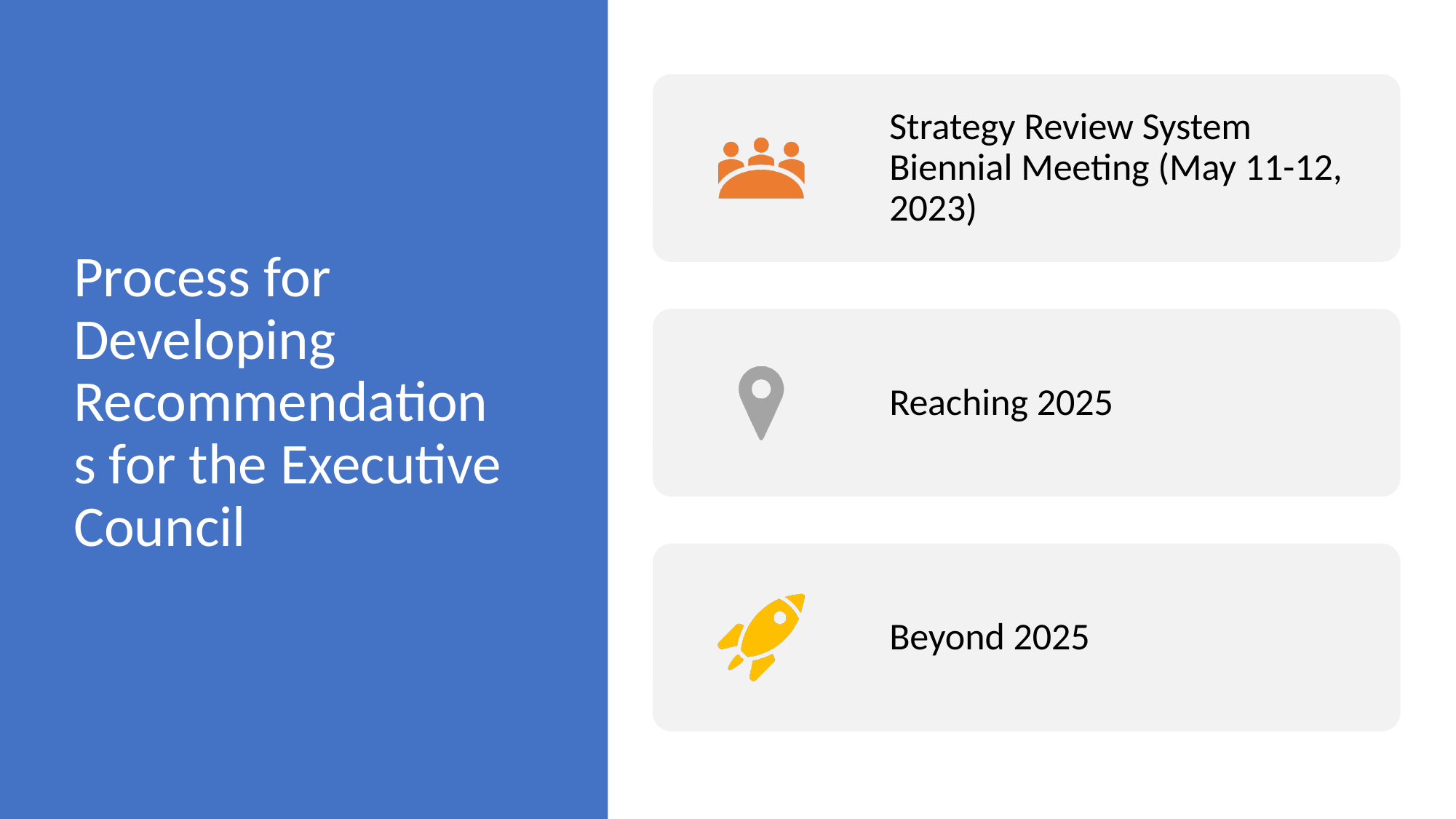

# Process for Developing Recommendations for the Executive Council
Strategy Review System Biennial Meeting (May 11-12, 2023)
Reaching 2025
Beyond 2025